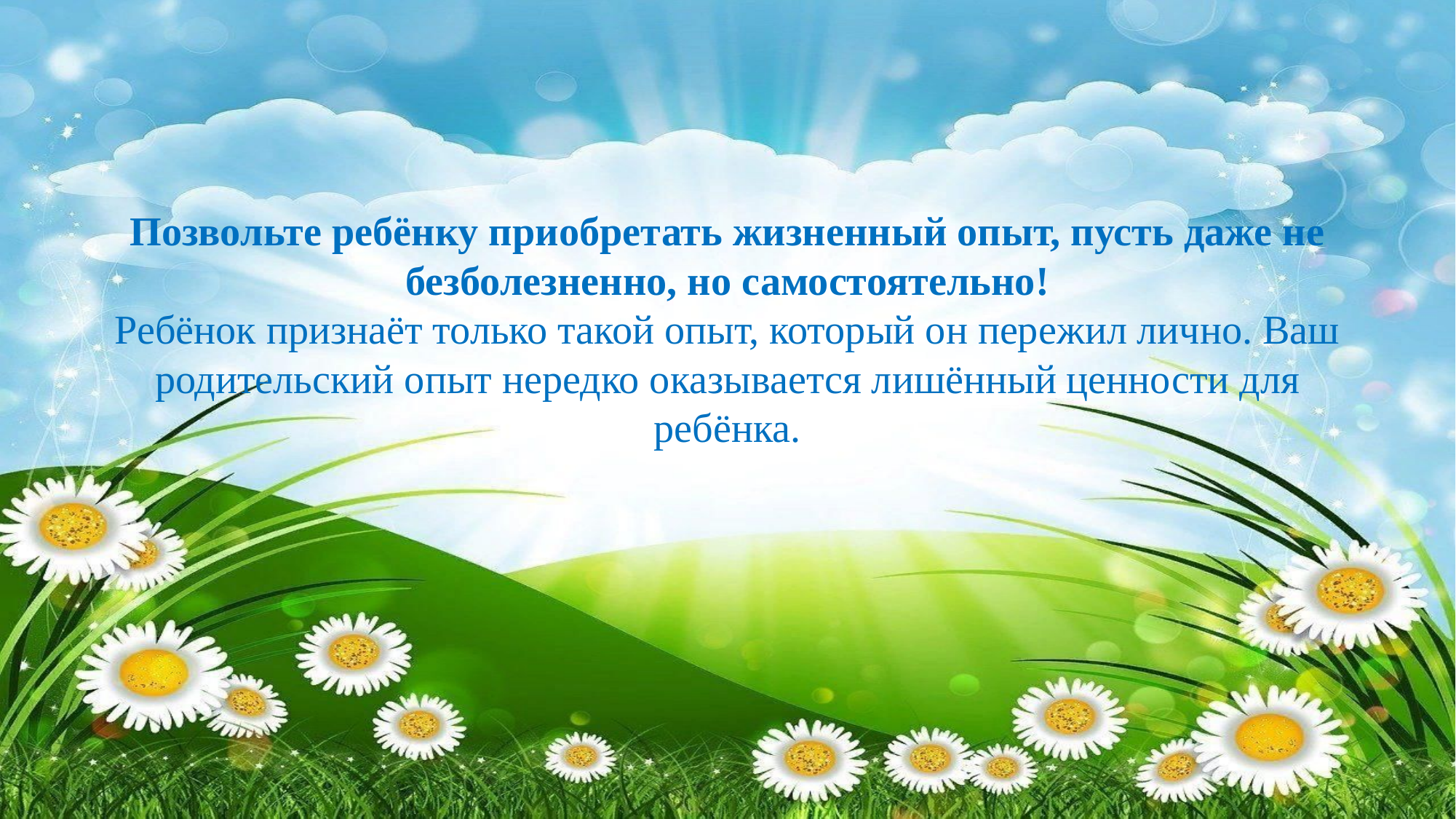

# Позвольте ребёнку приобретать жизненный опыт, пусть даже не безболезненно, но самостоятельно! Ребёнок признаёт только такой опыт, который он пережил лично. Ваш родительский опыт нередко оказывается лишённый ценности для ребёнка.